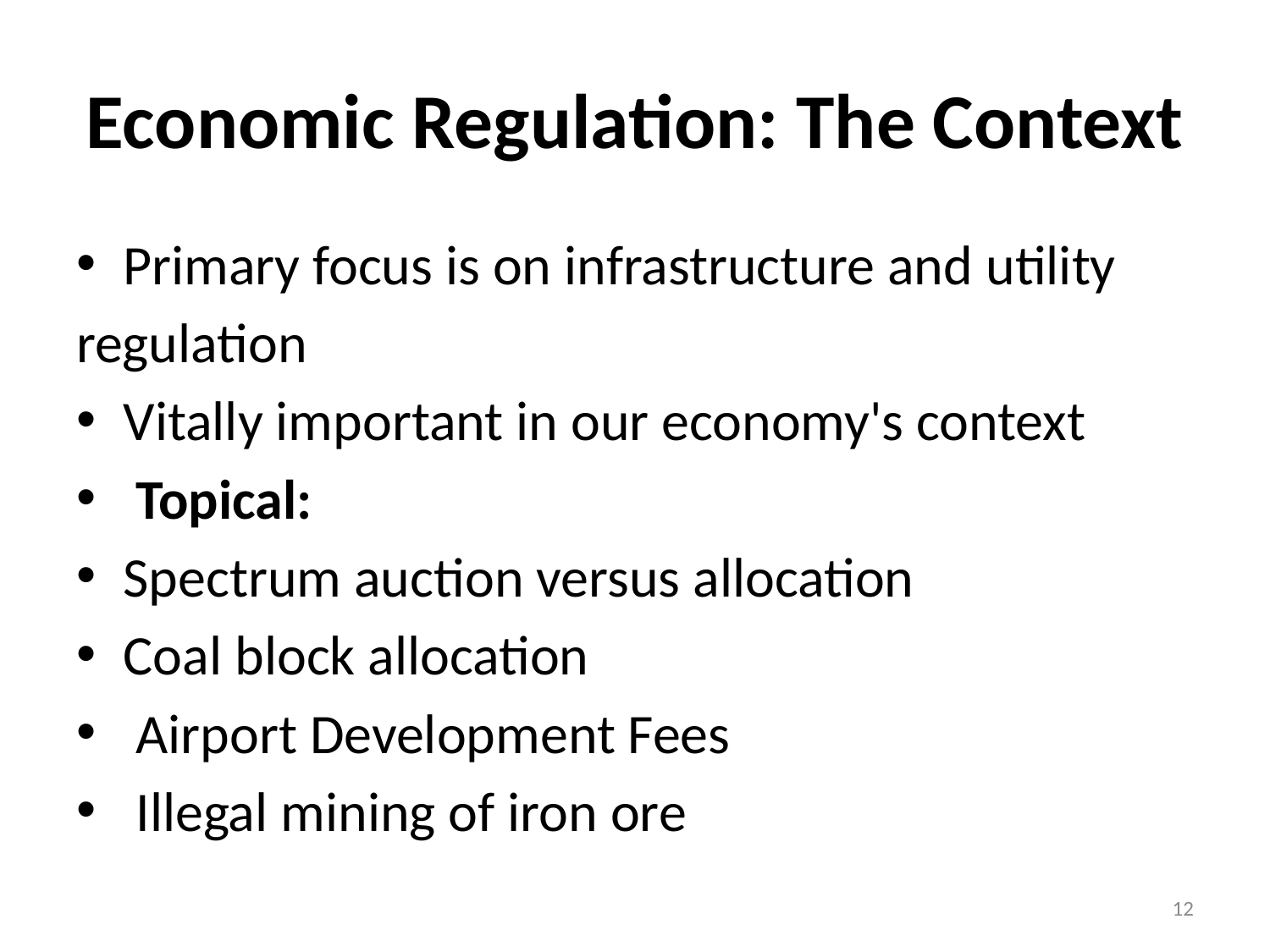

# Economic Regulation: The Context
Primary focus is on infrastructure and utility
regulation
Vitally important in our economy's context
 Topical:
Spectrum auction versus allocation
Coal block allocation
 Airport Development Fees
 Illegal mining of iron ore

12